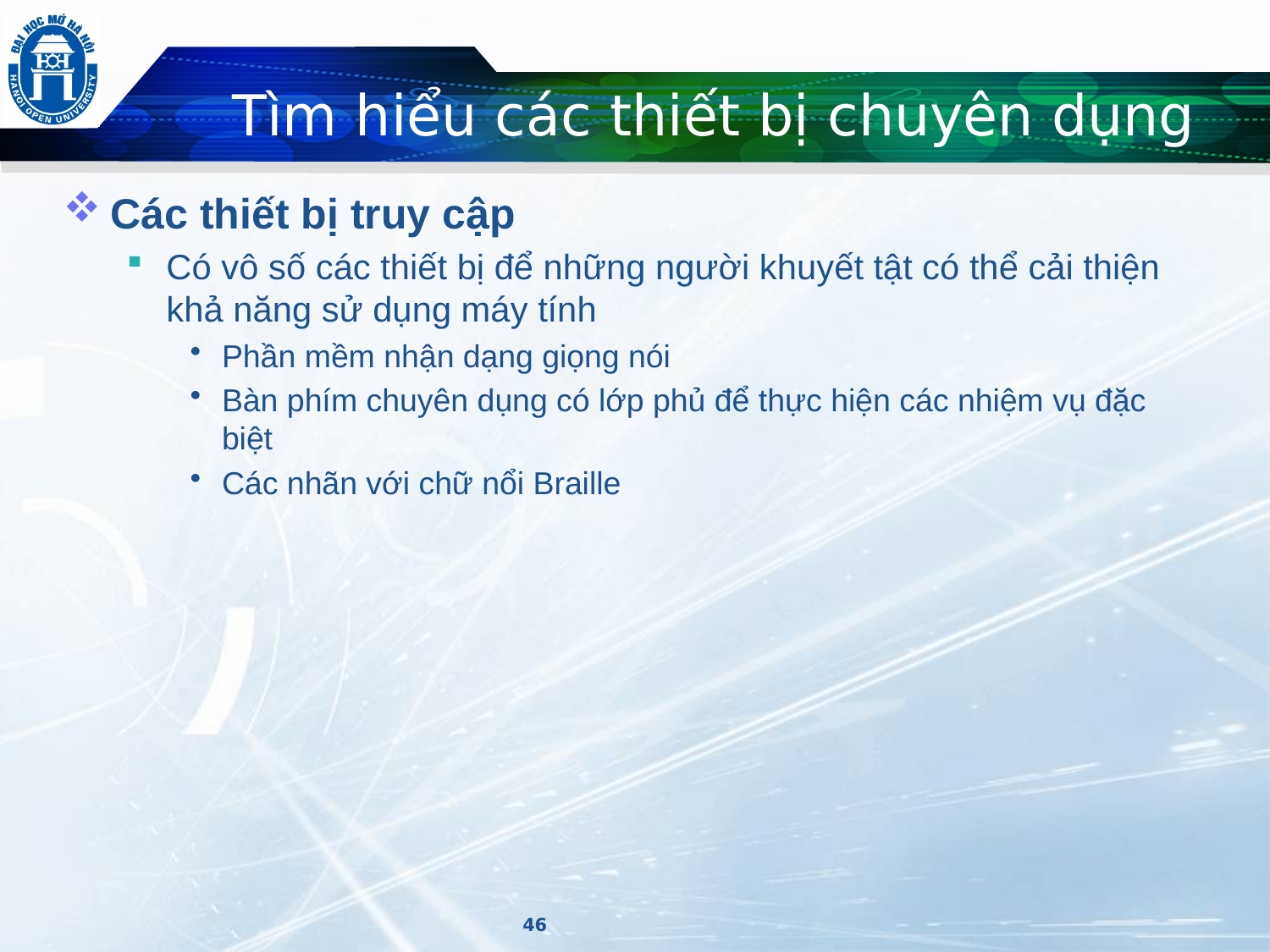

# Tìm hiểu các thiết bị chuyên dụng
Các thiết bị truy cập
Có vô số các thiết bị để những người khuyết tật có thể cải thiện khả năng sử dụng máy tính
Phần mềm nhận dạng giọng nói
Bàn phím chuyên dụng có lớp phủ để thực hiện các nhiệm vụ đặc biệt
Các nhãn với chữ nổi Braille
46